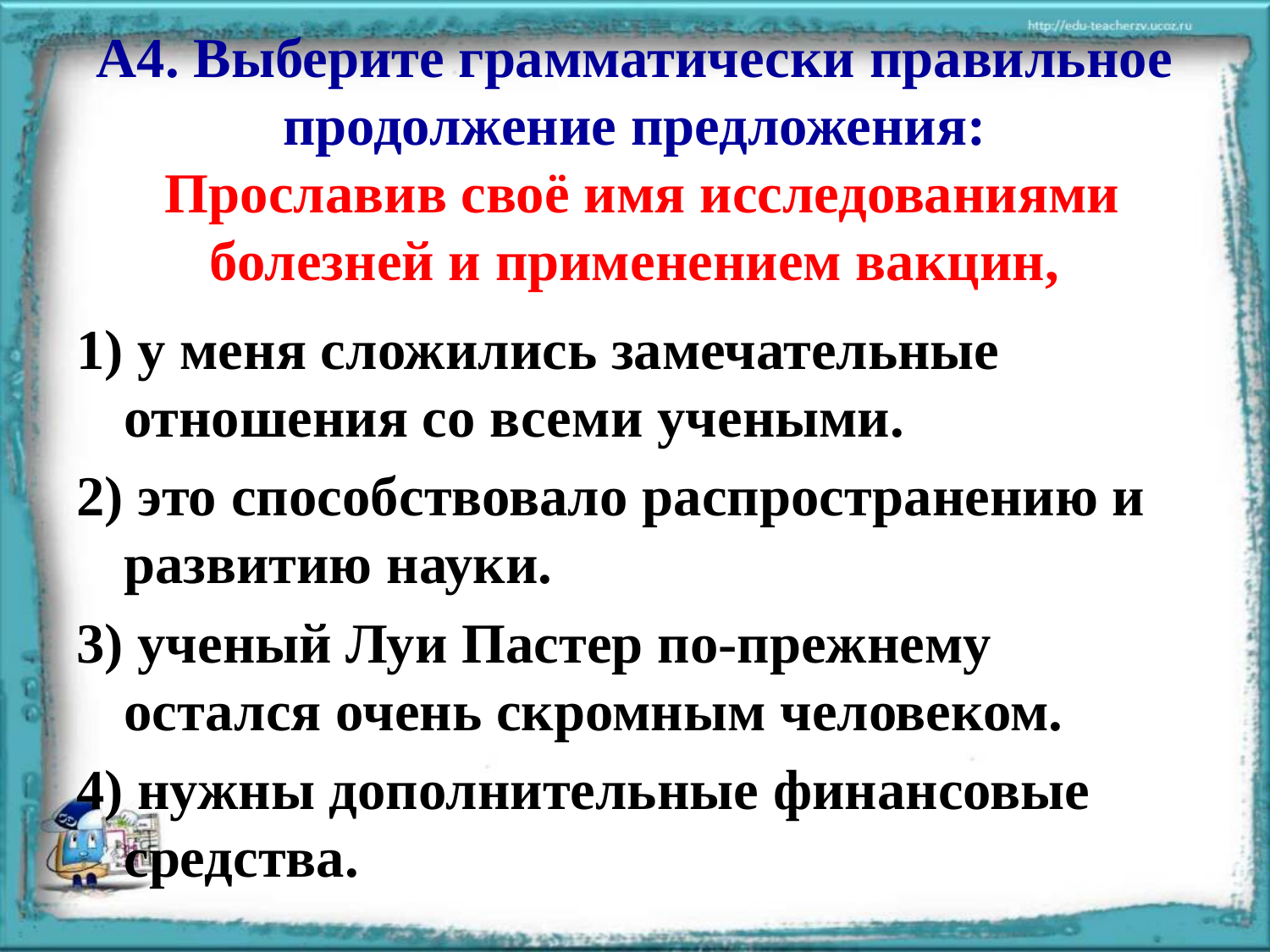

# А4. Выберите грамматически правильное продолжение предложения: Прославив своё имя исследованиями болезней и применением вакцин,
1) у меня сложились замечательные отношения со всеми учеными.
2) это способствовало распространению и развитию науки.
3) ученый Луи Пастер по-прежнему остался очень скромным человеком.
4) нужны дополнительные финансовые   средства.